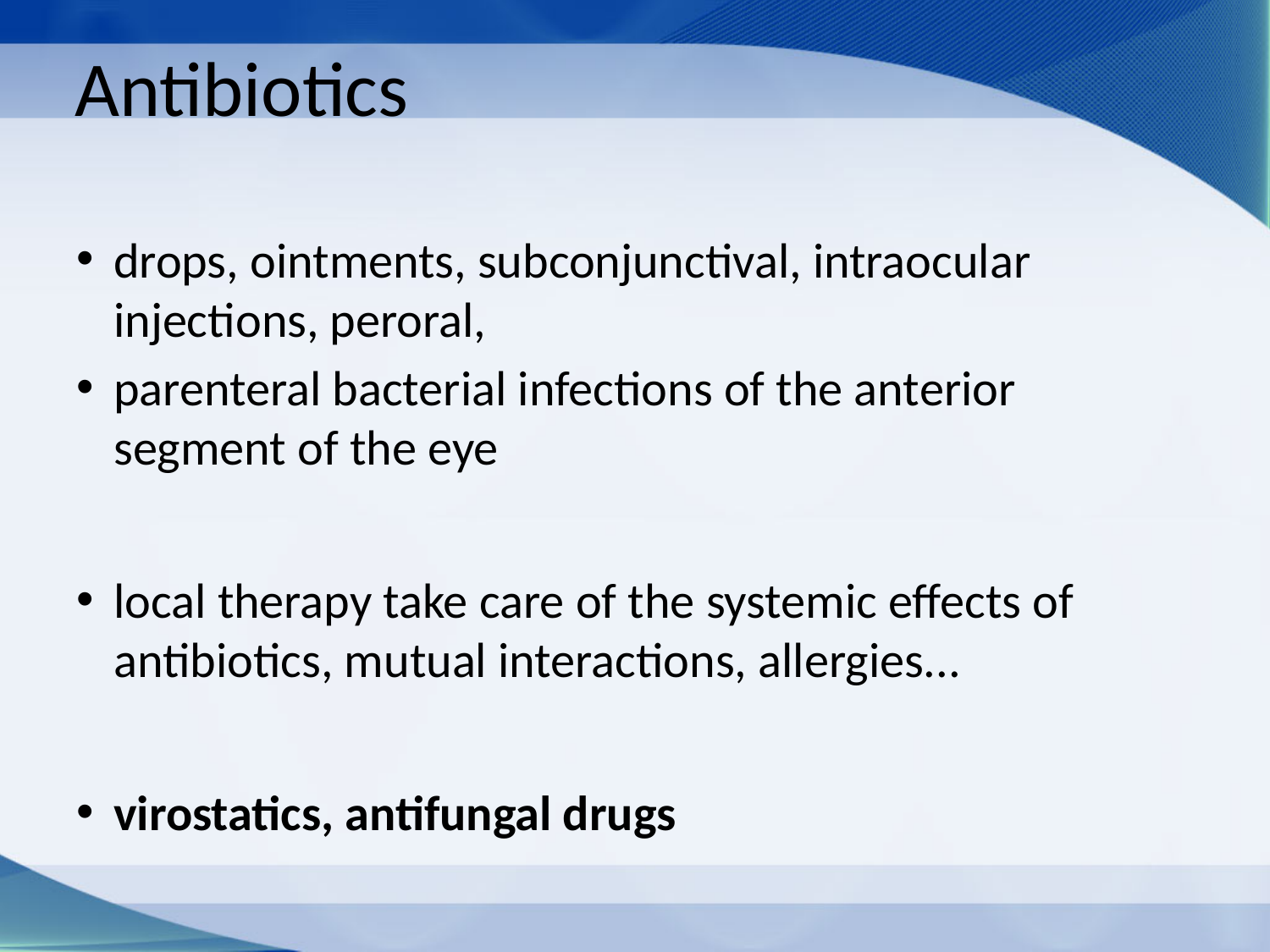

# Antibiotics
drops, ointments, subconjunctival, intraocular injections, peroral,
parenteral bacterial infections of the anterior segment of the eye

local therapy take care of the systemic effects of antibiotics, mutual interactions, allergies...

virostatics, antifungal drugs